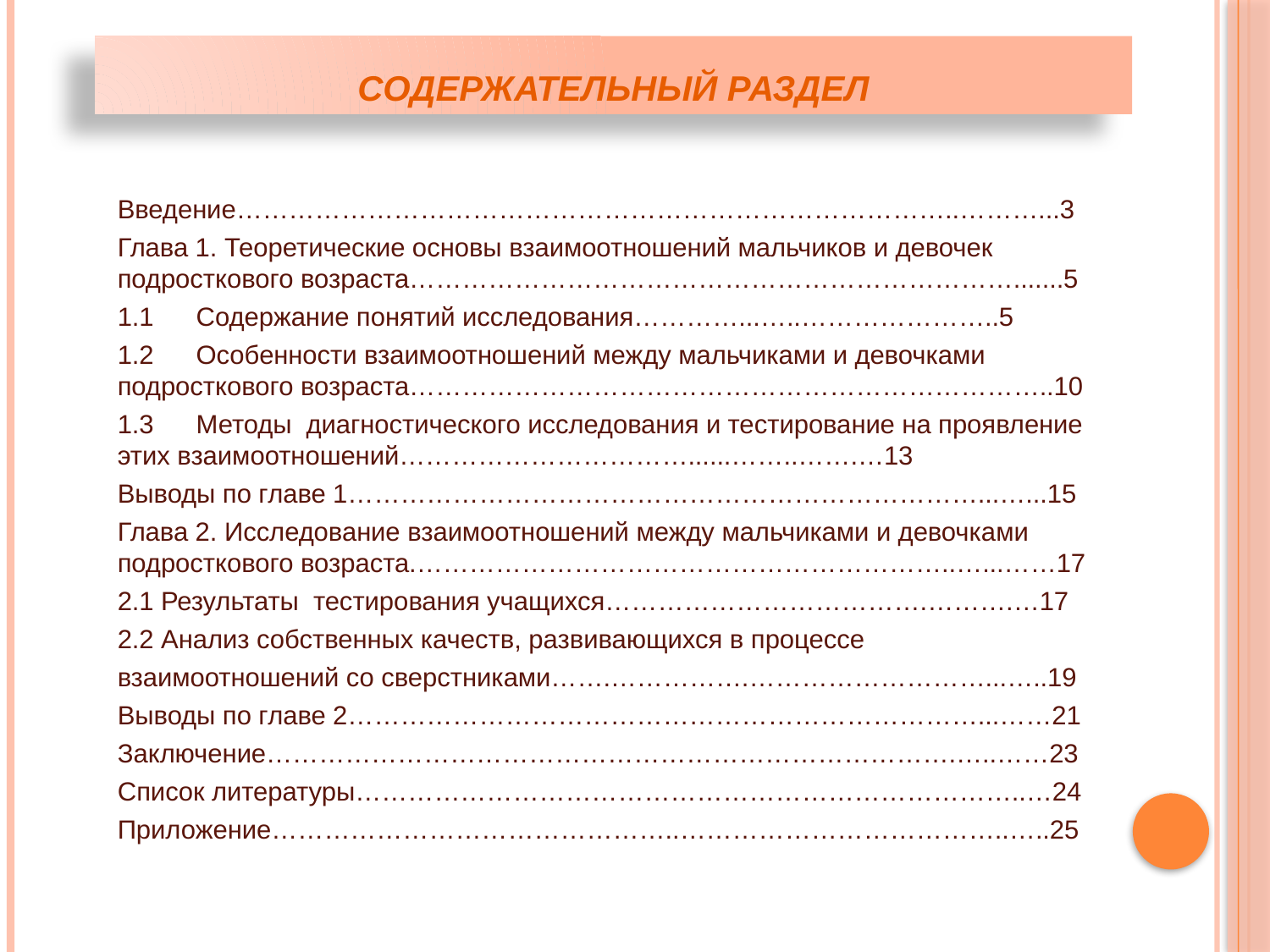

# СОДЕРЖАТЕЛЬНЫЙ РАЗДЕЛ
Введение………………………………………………………………………..………...3
Глава 1. Теоретические основы взаимоотношений мальчиков и девочек подросткового возраста…………………………………………………………….......5
1.1	Содержание понятий исследования…………...…..…………………..5
1.2	Особенности взаимоотношений между мальчиками и девочками подросткового возраста………………………………………………………………..10
1.3	Методы  диагностического исследования и тестирование на проявление этих взаимоотношений……………………………......……..…….…13
Выводы по главе 1………………………………………………………………...…...15
Глава 2. Исследование взаимоотношений между мальчиками и девочками подросткового возраста.……………………………………………………..…...……17
2.1 Результаты  тестирования учащихся……………………………….……….…17
2.2 Анализ собственных качеств, развивающихся в процессе
взаимоотношений со сверстниками…….…………….………………………...…..19
Выводы по главе 2………………………………………………………………...……21
Заключение…………………………………………………………………….…..……23
Список литературы…………………………………………………………………..…24
Приложение………………………………………..………………………………..…..25